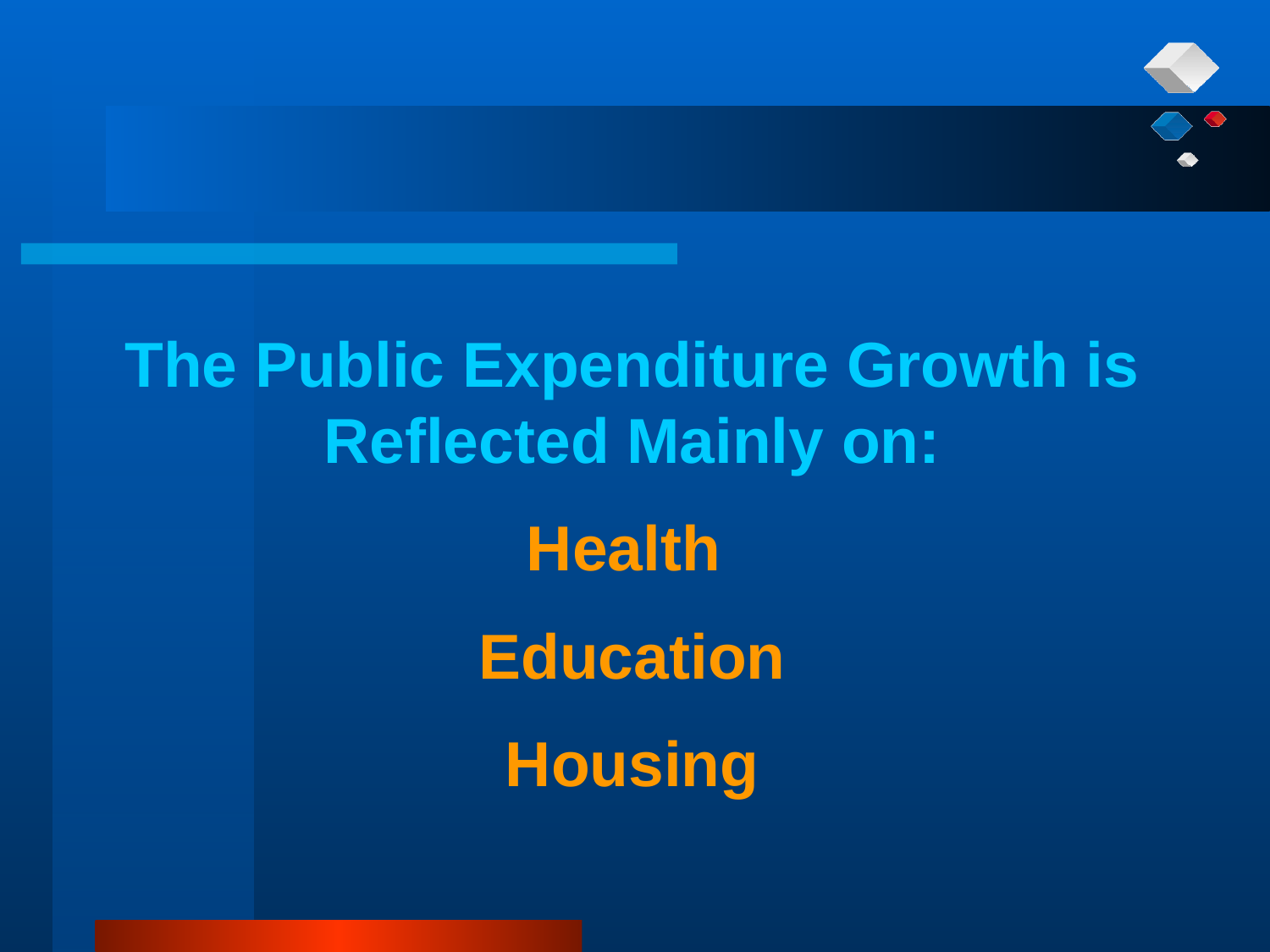

The Public Expenditure Growth is Reflected Mainly on:
Health
Education
Housing